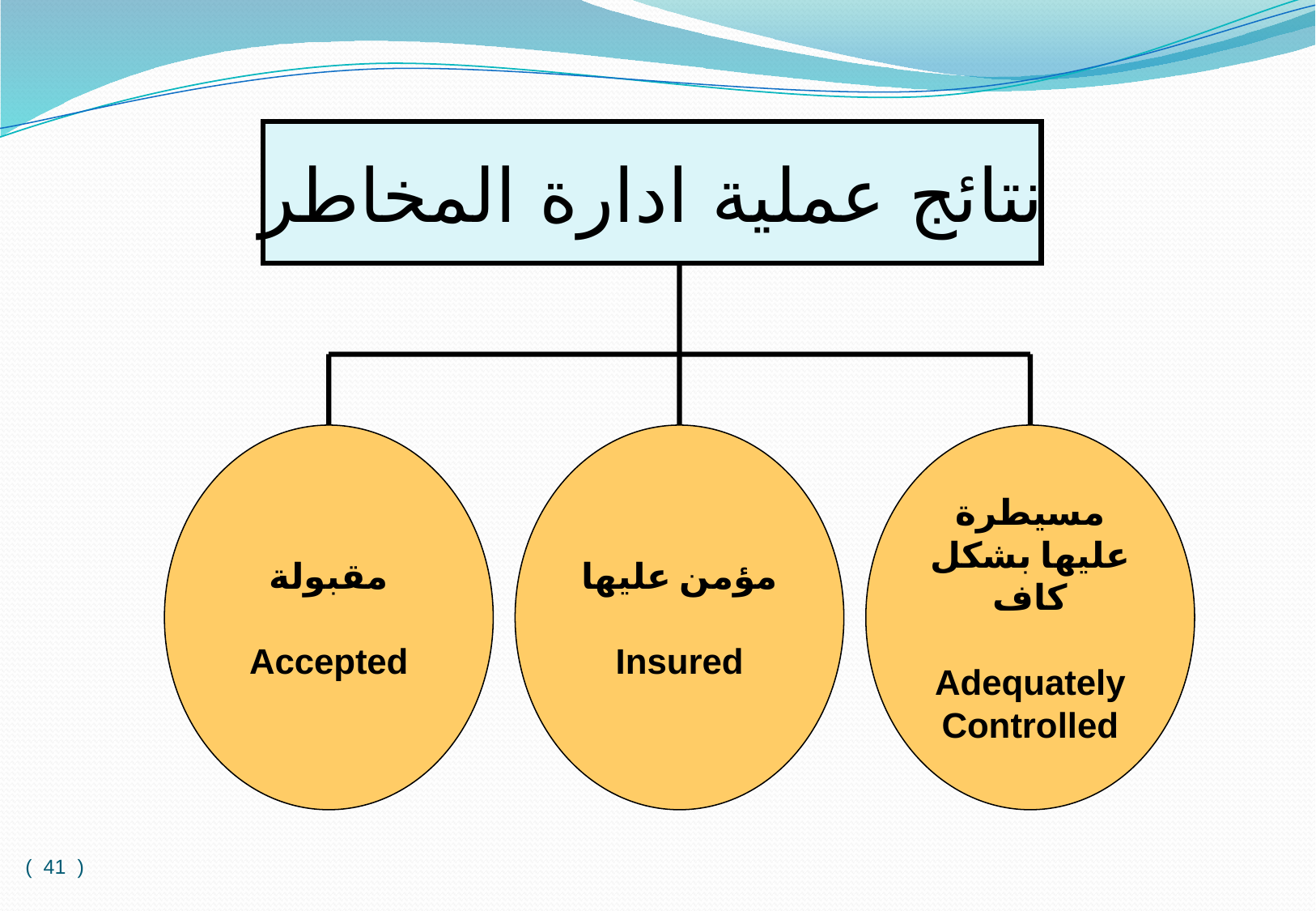

نتائج عملية ادارة المخاطر

مقبولة

Accepted
مؤمن عليها

Insured
مسيطرة عليها بشكل كاف

Adequately Controlled
(  41  )